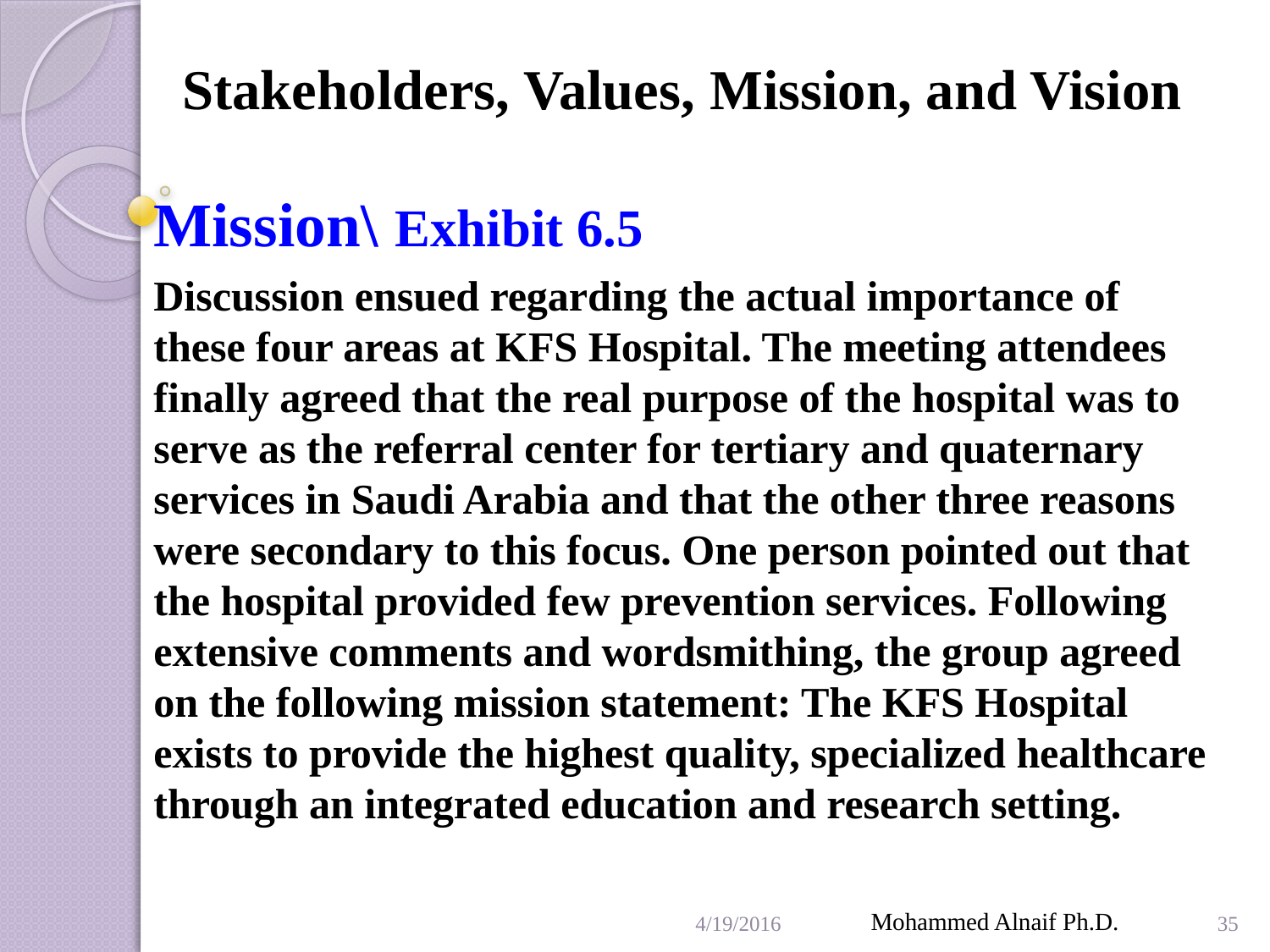

# Stakeholders, Values, Mission, and Vision
Mission\ Exhibit 6.5
Discussion ensued regarding the actual importance of these four areas at KFS Hospital. The meeting attendees finally agreed that the real purpose of the hospital was to serve as the referral center for tertiary and quaternary services in Saudi Arabia and that the other three reasons were secondary to this focus. One person pointed out that the hospital provided few prevention services. Following extensive comments and wordsmithing, the group agreed on the following mission statement: The KFS Hospital exists to provide the highest quality, specialized healthcare through an integrated education and research setting.
4/19/2016
Mohammed Alnaif Ph.D.
35